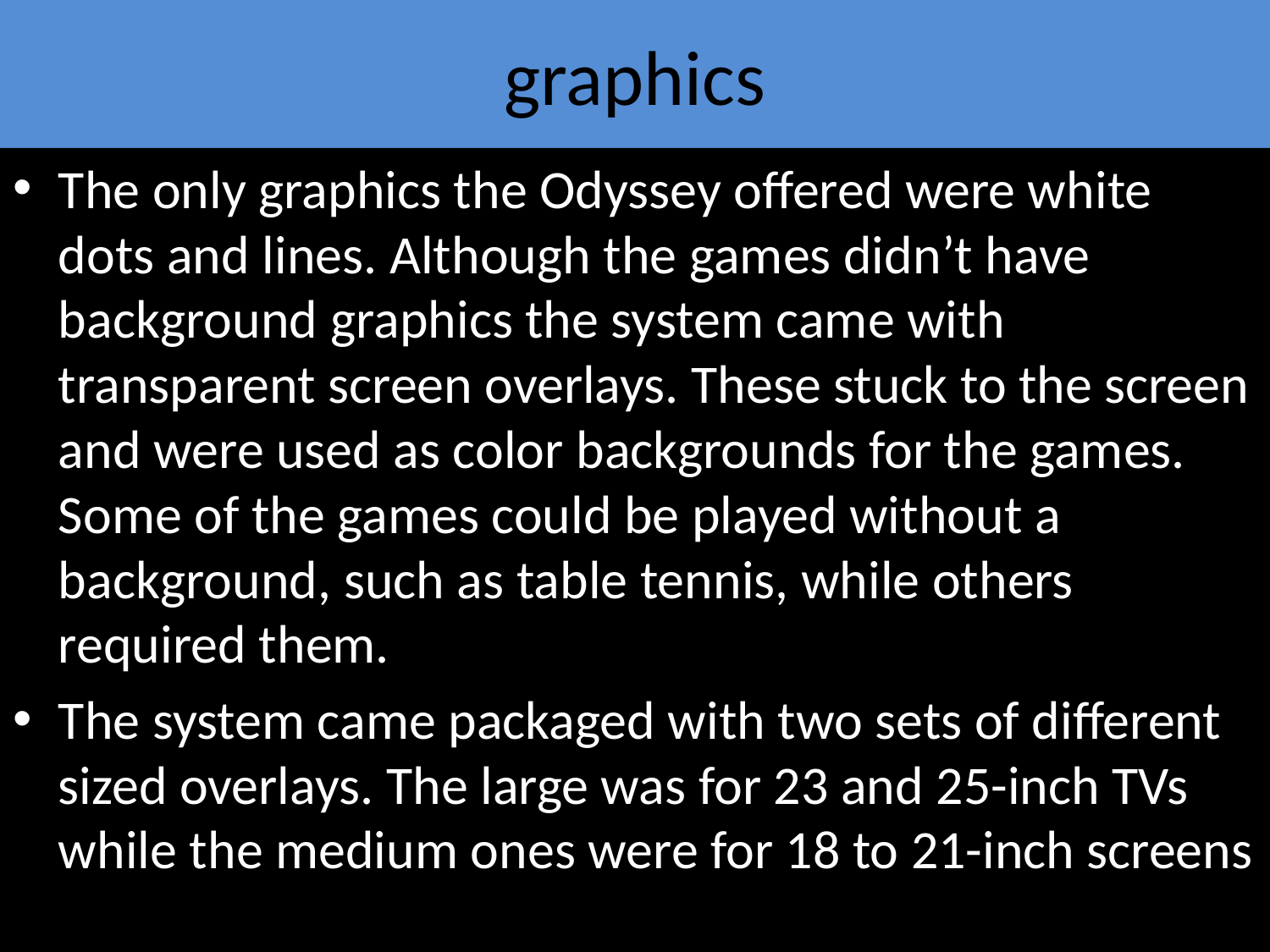

# graphics
The only graphics the Odyssey offered were white dots and lines. Although the games didn’t have background graphics the system came with transparent screen overlays. These stuck to the screen and were used as color backgrounds for the games. Some of the games could be played without a background, such as table tennis, while others required them.
The system came packaged with two sets of different sized overlays. The large was for 23 and 25-inch TVs while the medium ones were for 18 to 21-inch screens